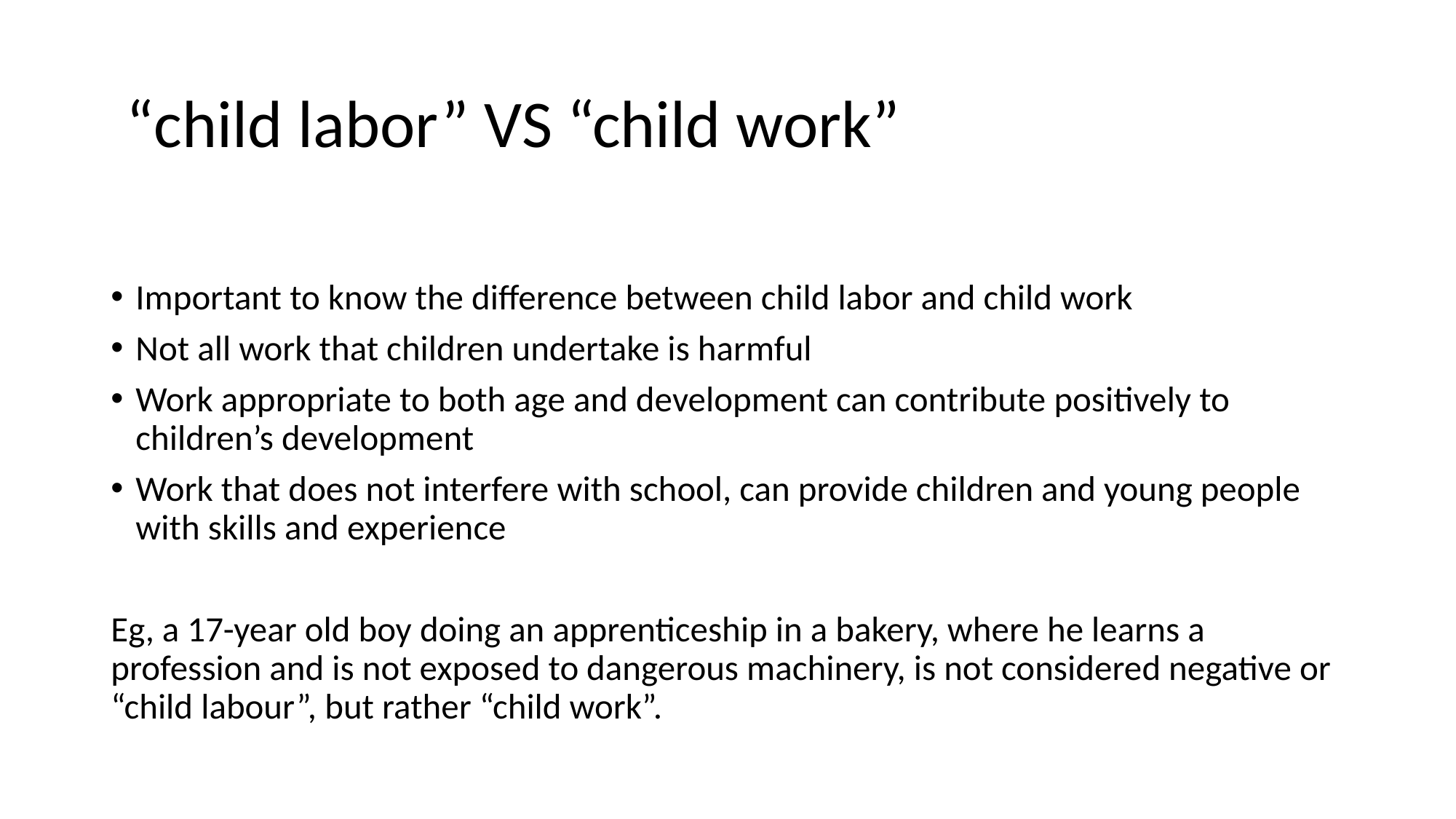

# “child labor” VS “child work”

Important to know the difference between child labor and child work
Not all work that children undertake is harmful
Work appropriate to both age and development can contribute positively to children’s development
Work that does not interfere with school, can provide children and young people with skills and experience

Eg, a 17-year old boy doing an apprenticeship in a bakery, where he learns a profession and is not exposed to dangerous machinery, is not considered negative or “child labour”, but rather “child work”.